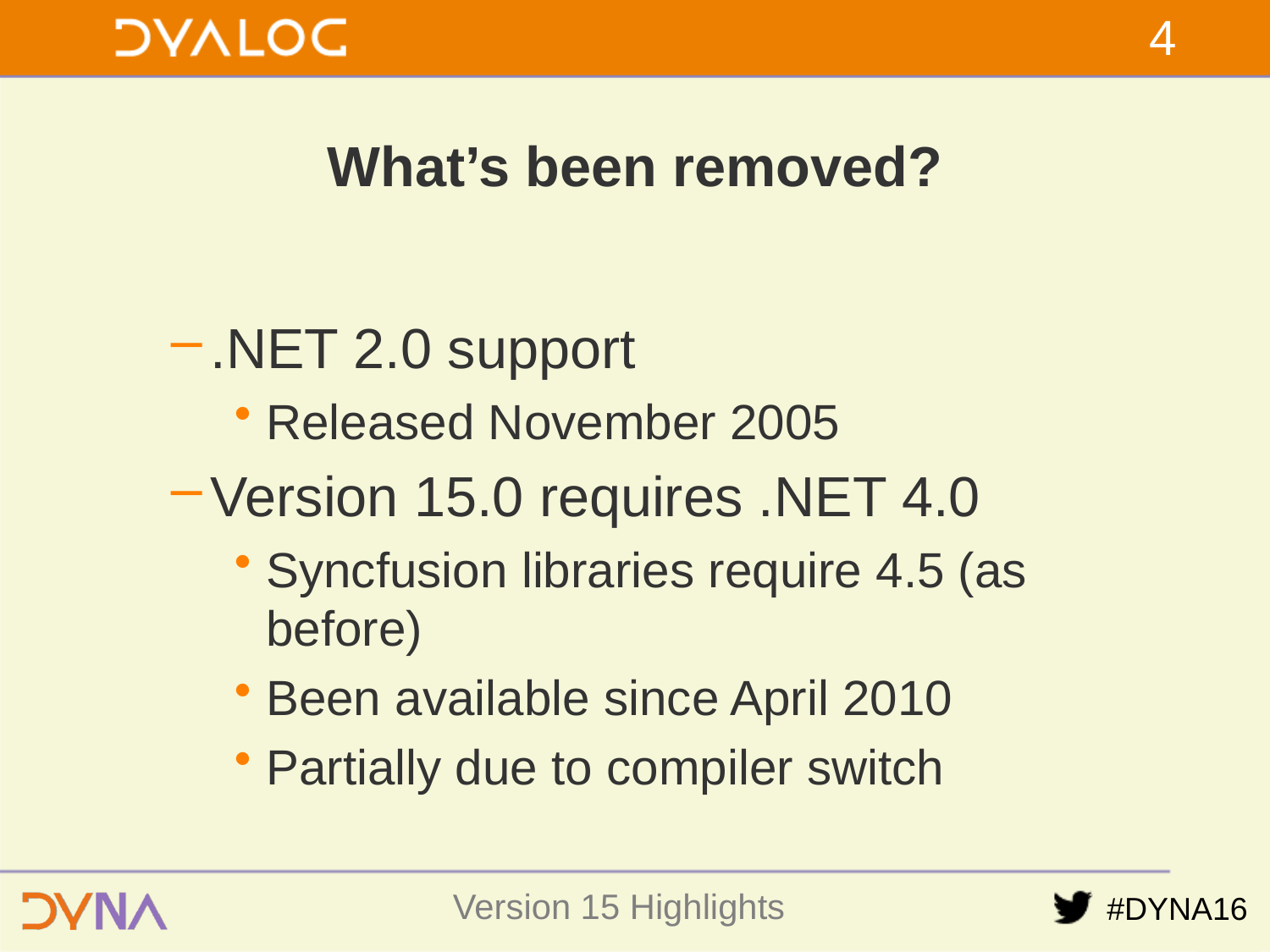

4
# What’s been removed?
.NET 2.0 support
Released November 2005
Version 15.0 requires .NET 4.0
Syncfusion libraries require 4.5 (as before)
Been available since April 2010
Partially due to compiler switch

Version 15 Highlights